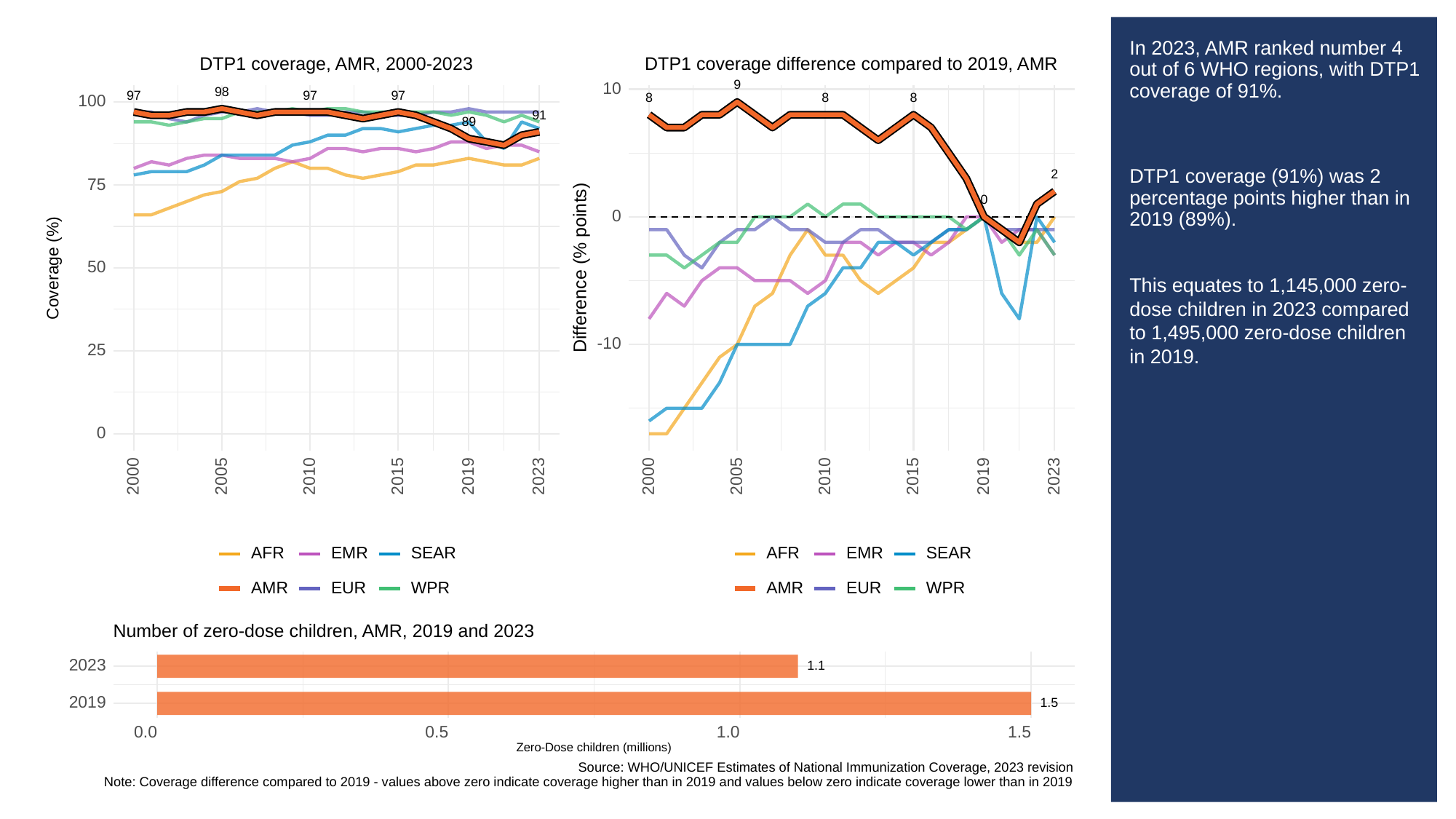

# In 2023, AMR ranked number 4 out of 6 WHO regions, with DTP1 coverage of 91%.

DTP1 coverage (91%) was 2 percentage points higher than in 2019 (89%).

This equates to 1,145,000 zero-dose children in 2023 compared to 1,495,000 zero-dose children in 2019.

DTP1 coverage difference compared to 2019, AMR
DTP1 coverage, AMR, 2000-2023
9
10

98

97
97
97
8
8
8
100

91
89

2
75

0

0

Difference (% points)
Coverage (%)
50

-10

25

0

2023
2023
2000
2005
2010
2015
2019
2000
2005
2010
2015
2019
SEAR
SEAR
AFR
EMR
AFR
EMR

EUR
EUR
AMR
WPR
AMR
WPR

Number of zero-dose children, AMR, 2019 and 2023

2023
1.1

2019
1.5

0.0
0.5
1.0
1.5
Zero-Dose children (millions)
Source: WHO/UNICEF Estimates of National Immunization Coverage, 2023 revision
Note: Coverage difference compared to 2019 - values above zero indicate coverage higher than in 2019 and values below zero indicate coverage lower than in 2019